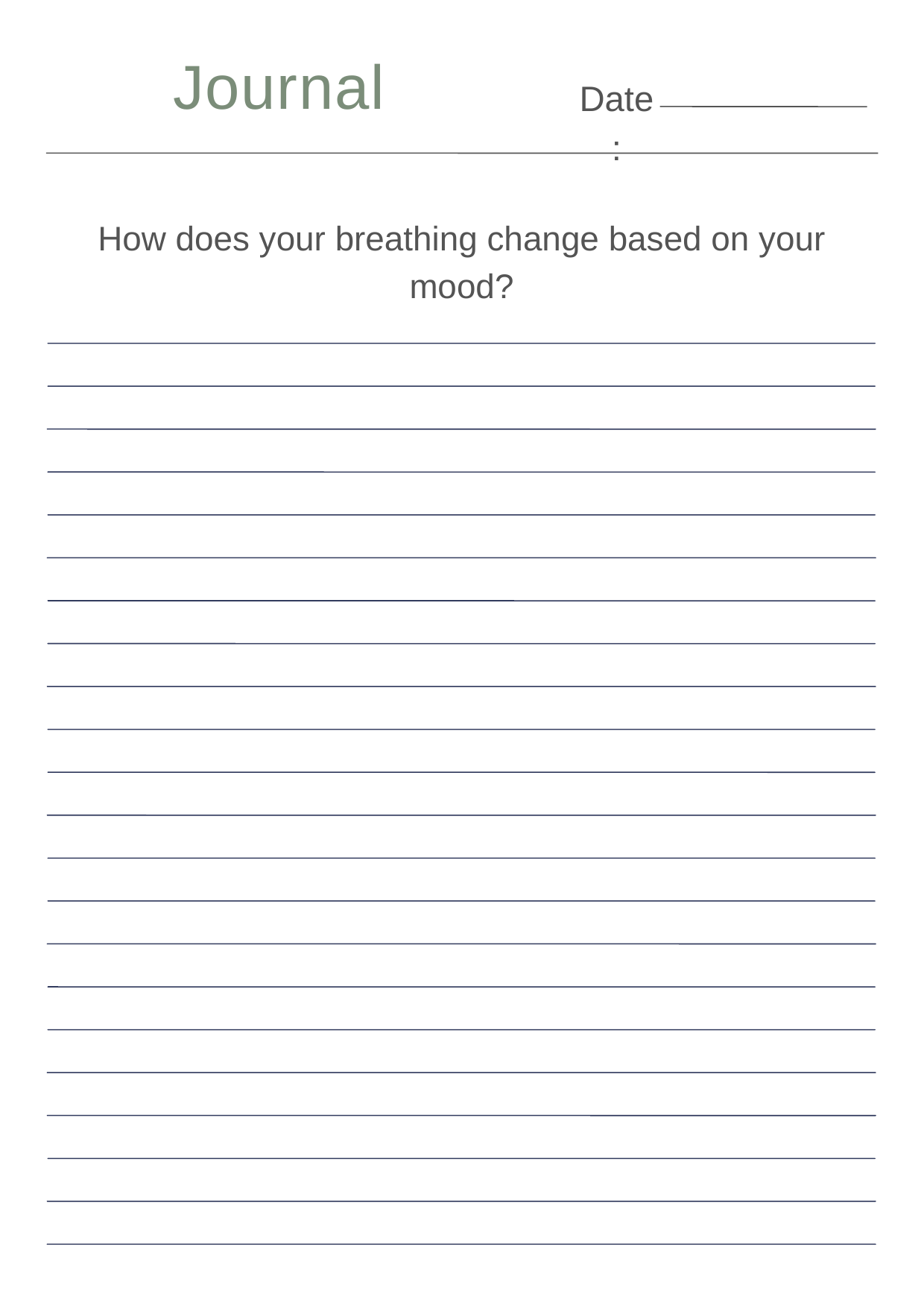

Journal
Date:

How does your breathing change based on your mood?